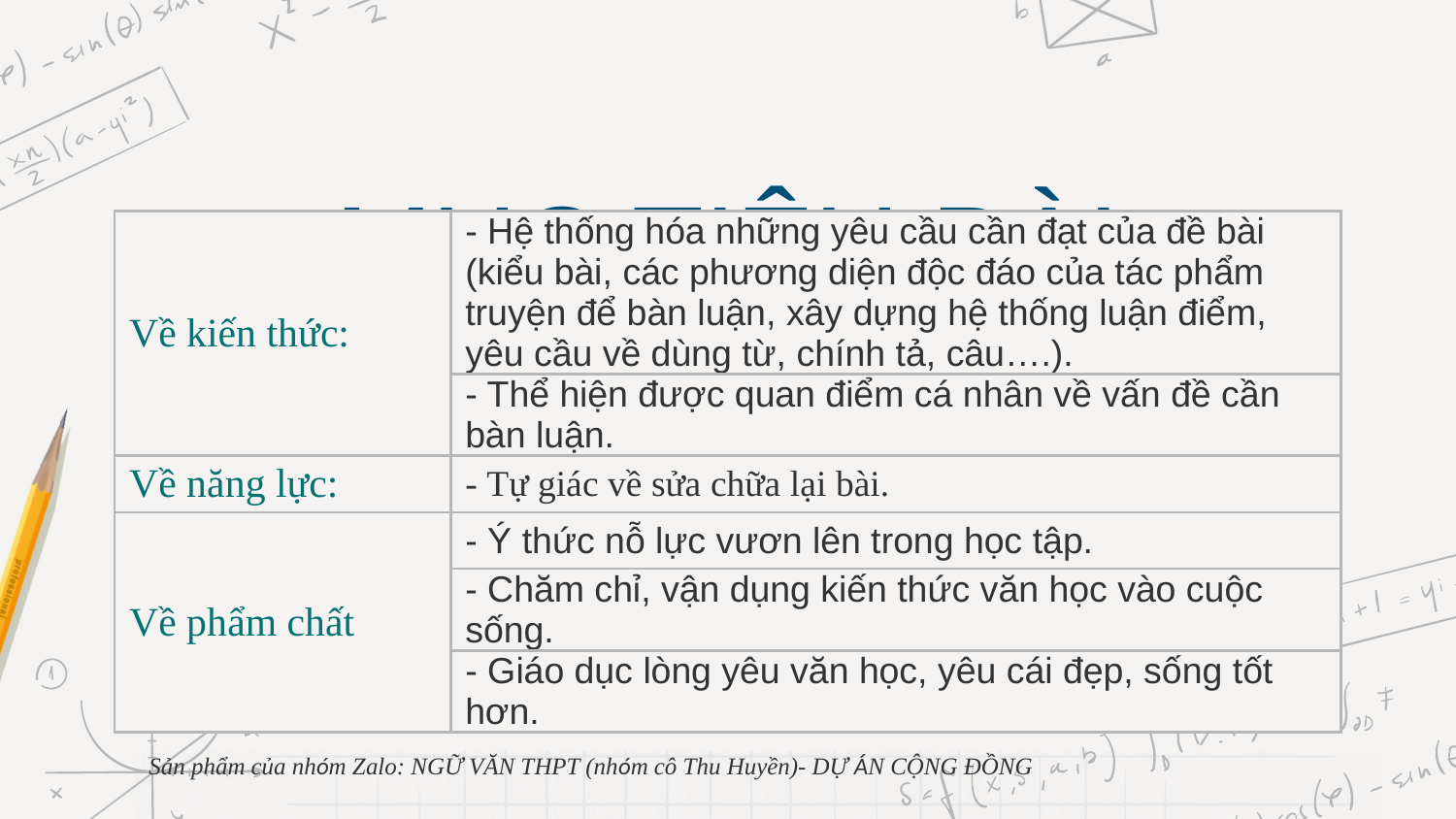

# MỤC TIÊU BÀI HỌC

| Về kiến thức: | - Hệ thống hóa những yêu cầu cần đạt của đề bài (kiểu bài, các phương diện độc đáo của tác phẩm truyện để bàn luận, xây dựng hệ thống luận điểm, yêu cầu về dùng từ, chính tả, câu….). |
| --- | --- |
|  | - Thể hiện được quan điểm cá nhân về vấn đề cần bàn luận. |
| Về năng lực: | - Tự giác về sửa chữa lại bài. |
| Về phẩm chất | - Ý thức nỗ lực vươn lên trong học tập. |
| Về phẩm chất | - Chăm chỉ, vận dụng kiến thức văn học vào cuộc sống. |
|  | - Giáo dục lòng yêu văn học, yêu cái đẹp, sống tốt hơn. |